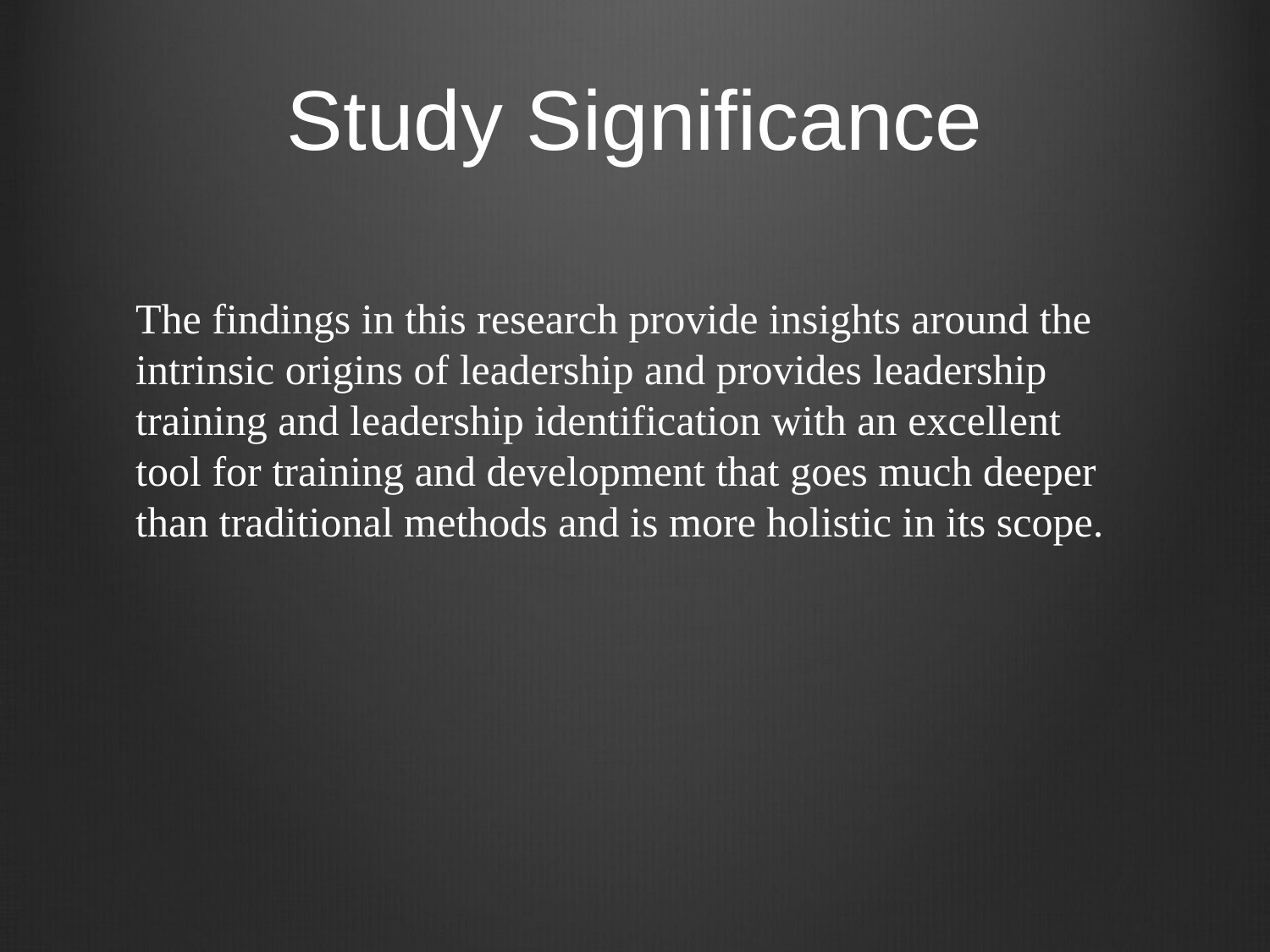

# Study Significance
The findings in this research provide insights around the intrinsic origins of leadership and provides leadership training and leadership identification with an excellent tool for training and development that goes much deeper than traditional methods and is more holistic in its scope.